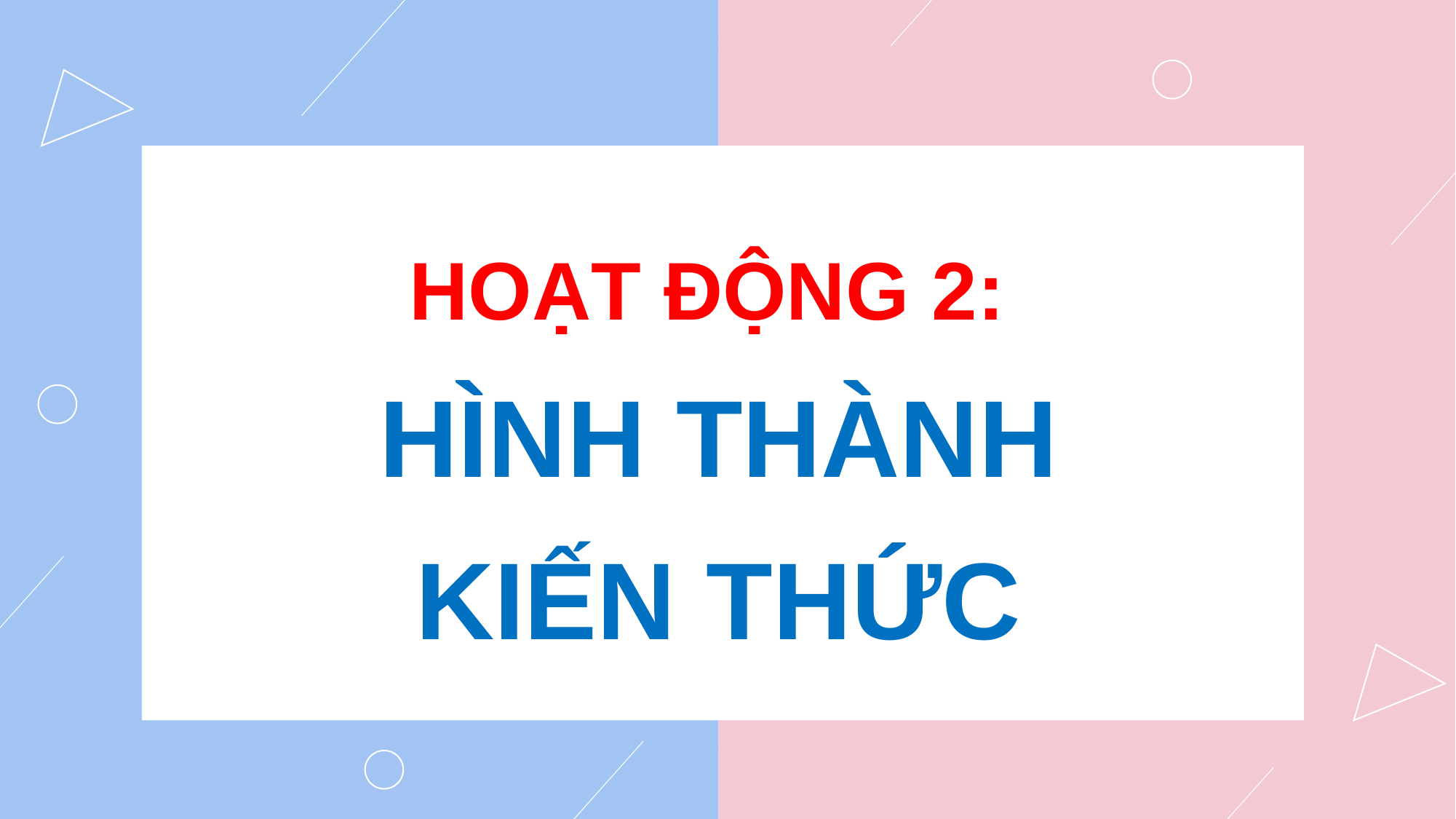

HOẠT ĐỘNG 2:
HÌNH THÀNH
 KIẾN THỨC